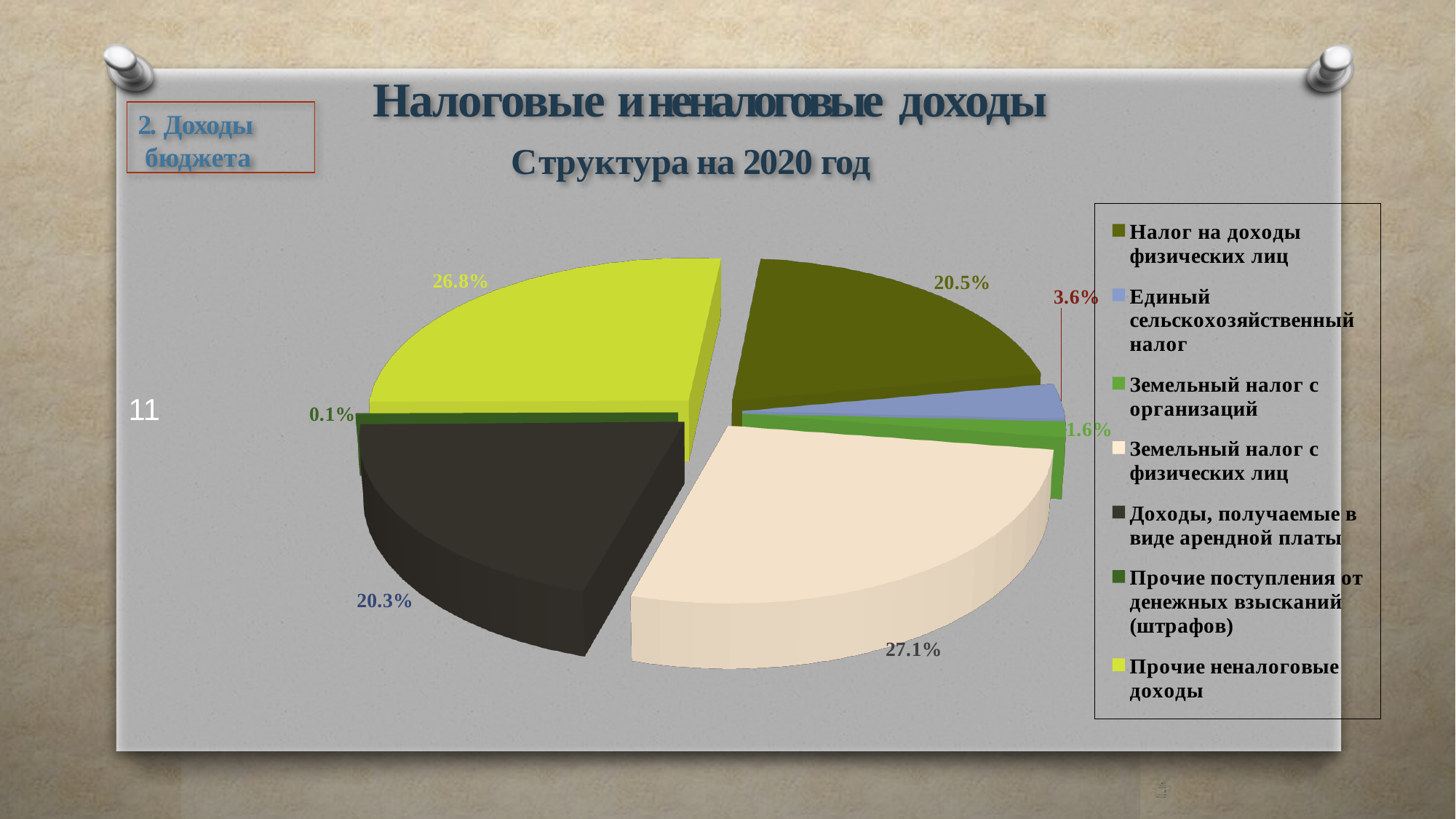

# Налоговые и неналоговые  доходы
2. Доходы  бюджета
Структура на 2020 год

[unsupported chart]

11

[unsupported chart]